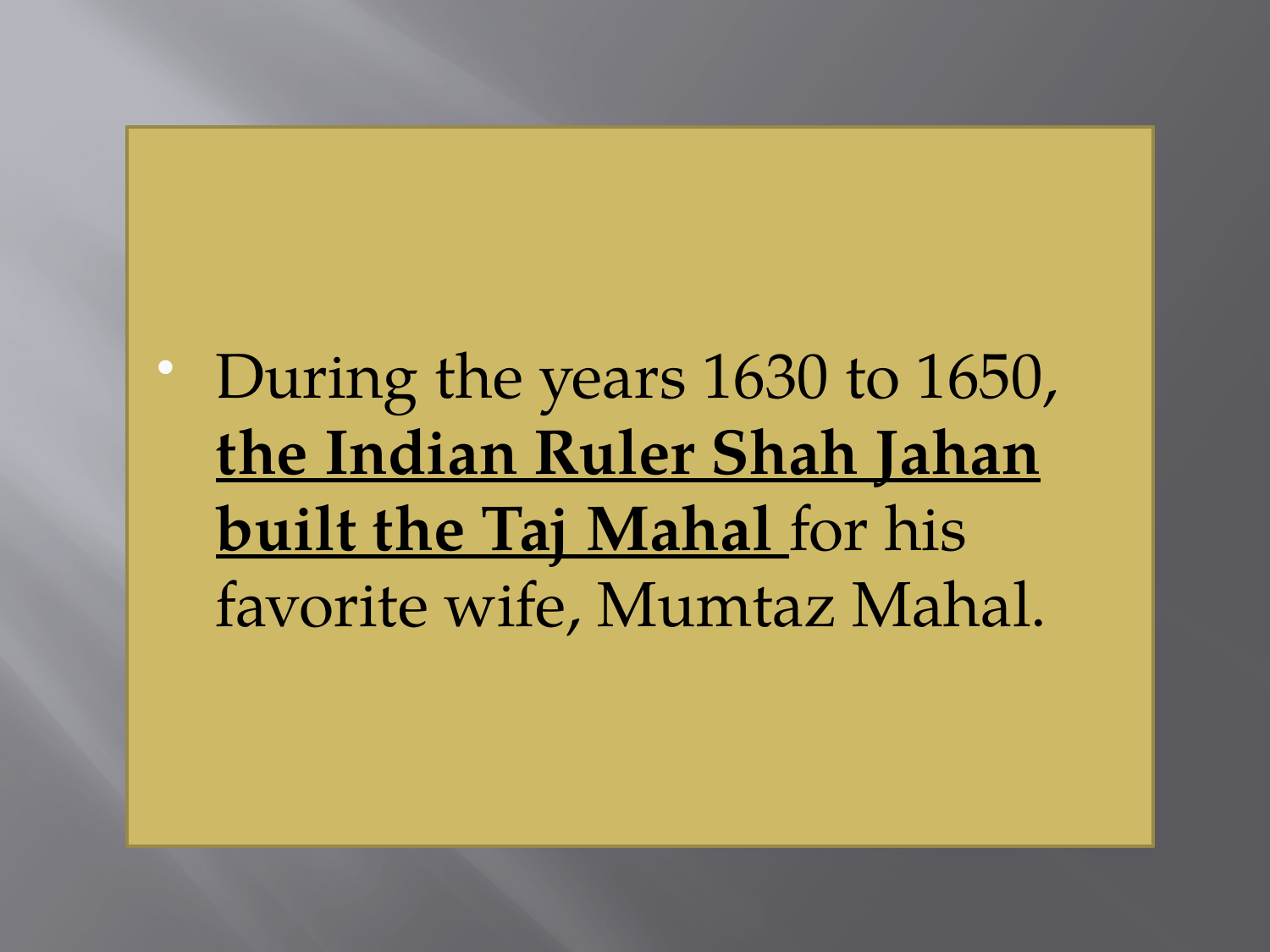

During the years 1630 to 1650, the Indian Ruler Shah Jahan built the Taj Mahal for his favorite wife, Mumtaz Mahal.